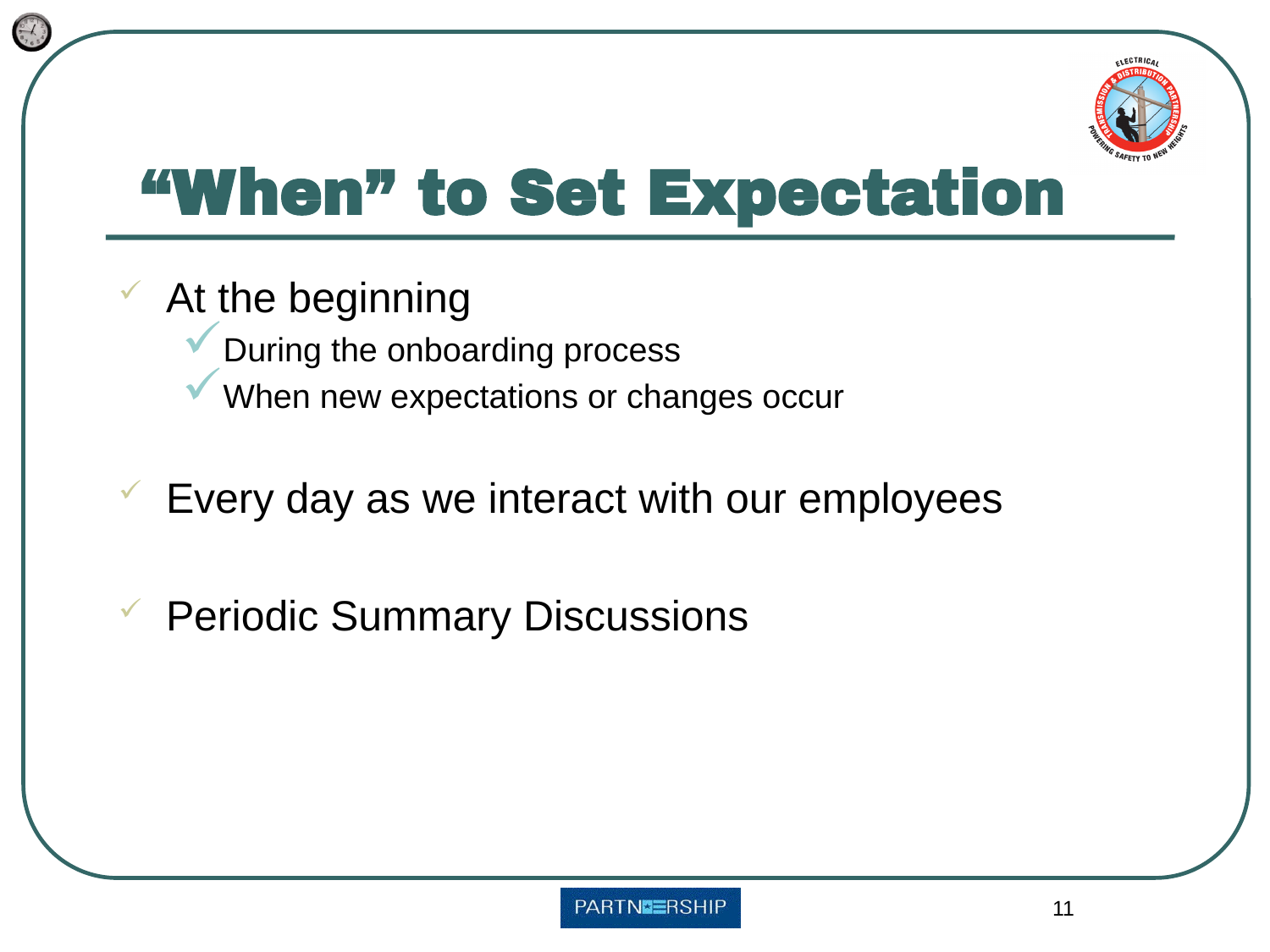

“When” to Set Expectation
At the beginning
During the onboarding process
When new expectations or changes occur

Every day as we interact with our employees

Periodic Summary Discussions
11